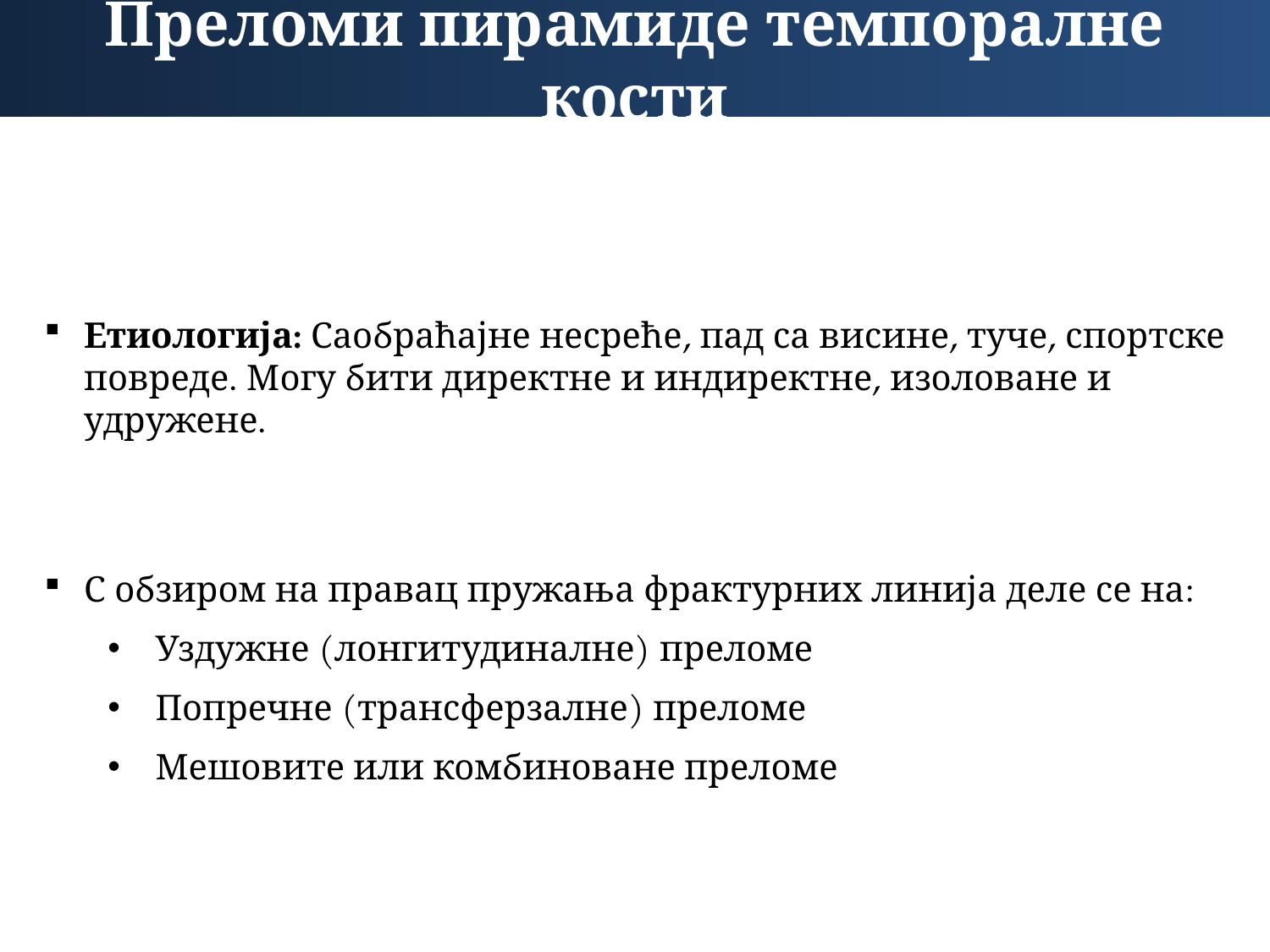

Преломи пирамиде темпоралне кости

Етиологија: Саобраћајне несреће, пад са висине, туче, спортске повреде. Могу бити директне и индиректне, изоловане и удружене.

С обзиром на правац пружања фрактурних линија деле се на:

Уздужне (лонгитудиналне) преломе

Попречне (трансферзалне) преломе

Мешовите или комбиноване преломе